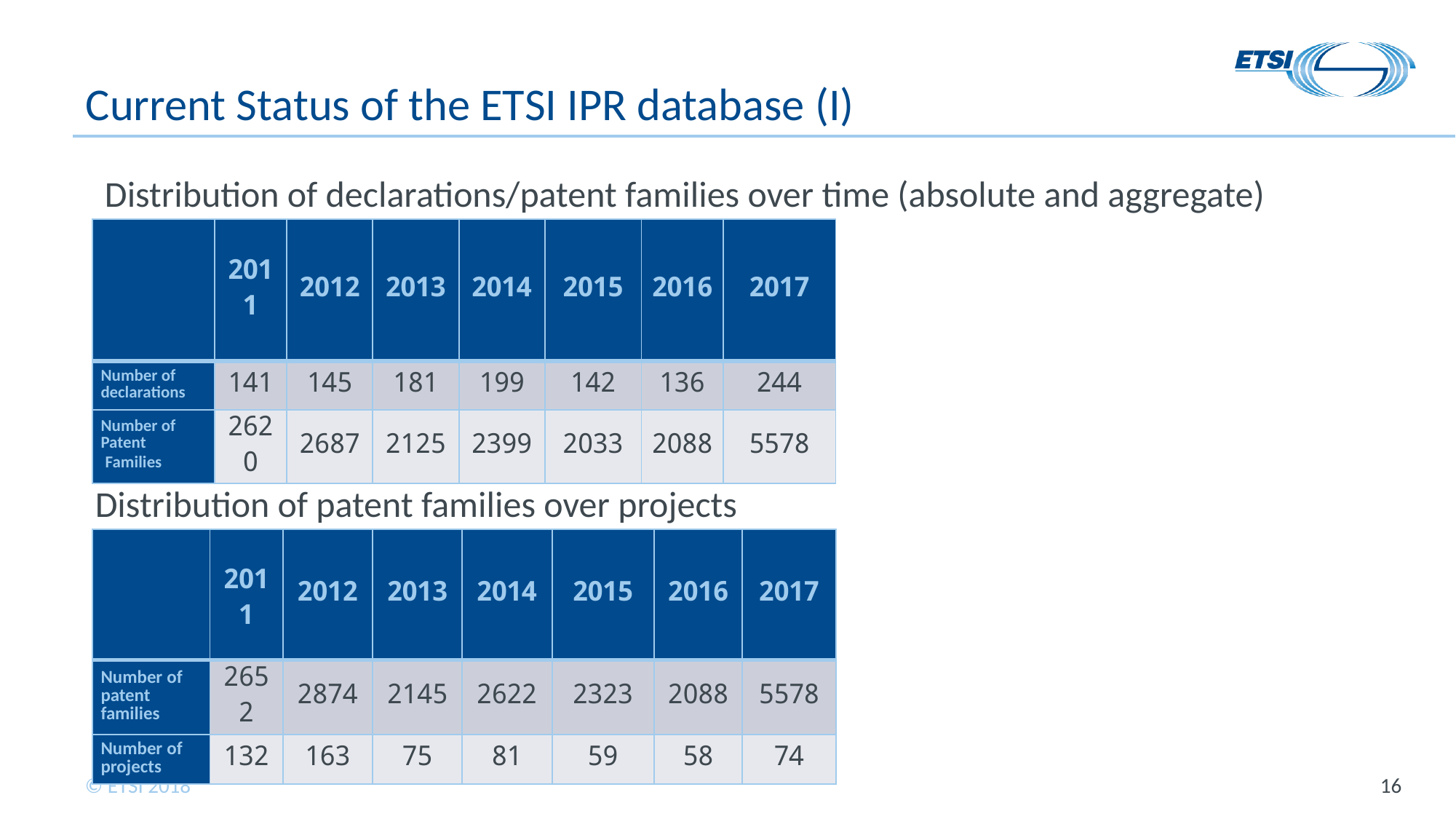

# Current Status of the ETSI IPR database (I)
Distribution of declarations/patent families over time (absolute and aggregate)
|  | 2011 | 2012 | 2013 | 2014 | 2015 | 2016 | 2017 |
| --- | --- | --- | --- | --- | --- | --- | --- |
| Number of declarations | 141 | 145 | 181 | 199 | 142 | 136 | 244 |
| Number of Patent Families | 2620 | 2687 | 2125 | 2399 | 2033 | 2088 | 5578 |
Distribution of patent families over projects
|  | 2011 | 2012 | 2013 | 2014 | 2015 | 2016 | 2017 |
| --- | --- | --- | --- | --- | --- | --- | --- |
| Number of patent families | 2652 | 2874 | 2145 | 2622 | 2323 | 2088 | 5578 |
| Number of projects | 132 | 163 | 75 | 81 | 59 | 58 | 74 |